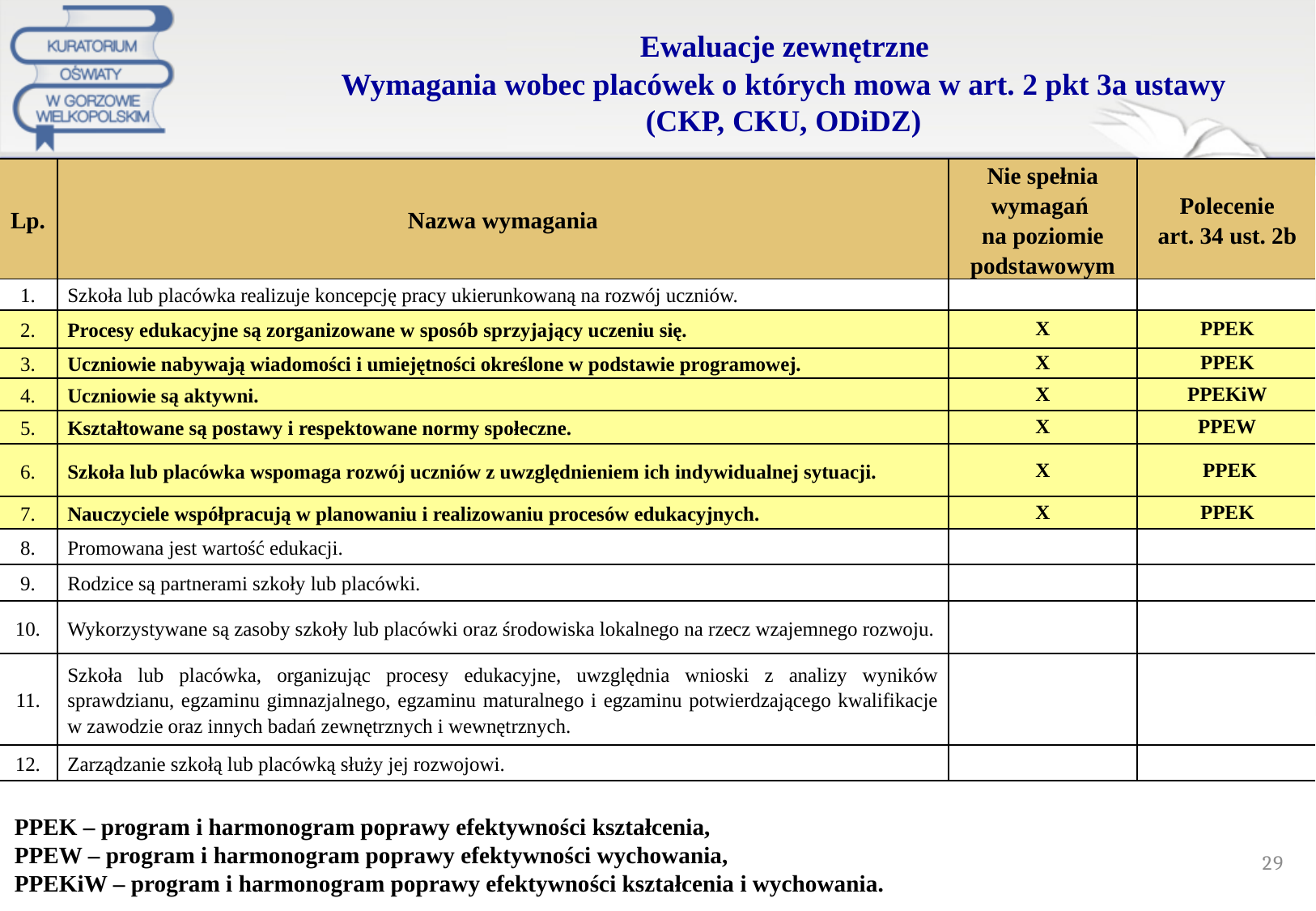

# Ewaluacje zewnętrzne Wymagania wobec placówek o których mowa w art. 2 pkt 3a ustawy (CKP, CKU, ODiDZ)
| Lp. | Nazwa wymagania | Nie spełnia wymagań na poziomie podstawowym | Polecenie art. 34 ust. 2b |
| --- | --- | --- | --- |
| 1. | Szkoła lub placówka realizuje koncepcję pracy ukierunkowaną na rozwój uczniów. |  |  |
| 2. | Procesy edukacyjne są zorganizowane w sposób sprzyjający uczeniu się. | X | PPEK |
| 3. | Uczniowie nabywają wiadomości i umiejętności określone w podstawie programowej. | X | PPEK |
| 4. | Uczniowie są aktywni. | X | PPEKiW |
| 5. | Kształtowane są postawy i respektowane normy społeczne. | X | PPEW |
| 6. | Szkoła lub placówka wspomaga rozwój uczniów z uwzględnieniem ich indywidualnej sytuacji. | X | PPEK |
| 7. | Nauczyciele współpracują w planowaniu i realizowaniu procesów edukacyjnych. | X | PPEK |
| 8. | Promowana jest wartość edukacji. |  |  |
| 9. | Rodzice są partnerami szkoły lub placówki. |  |  |
| 10. | Wykorzystywane są zasoby szkoły lub placówki oraz środowiska lokalnego na rzecz wzajemnego rozwoju. |  |  |
| 11. | Szkoła lub placówka, organizując procesy edukacyjne, uwzględnia wnioski z analizy wyników sprawdzianu, egzaminu gimnazjalnego, egzaminu maturalnego i egzaminu potwierdzającego kwalifikacje w zawodzie oraz innych badań zewnętrznych i wewnętrznych. |  |  |
| 12. | Zarządzanie szkołą lub placówką służy jej rozwojowi. |  |  |

PPEK – program i harmonogram poprawy efektywności kształcenia,
PPEW – program i harmonogram poprawy efektywności wychowania,
PPEKiW – program i harmonogram poprawy efektywności kształcenia i wychowania.
29